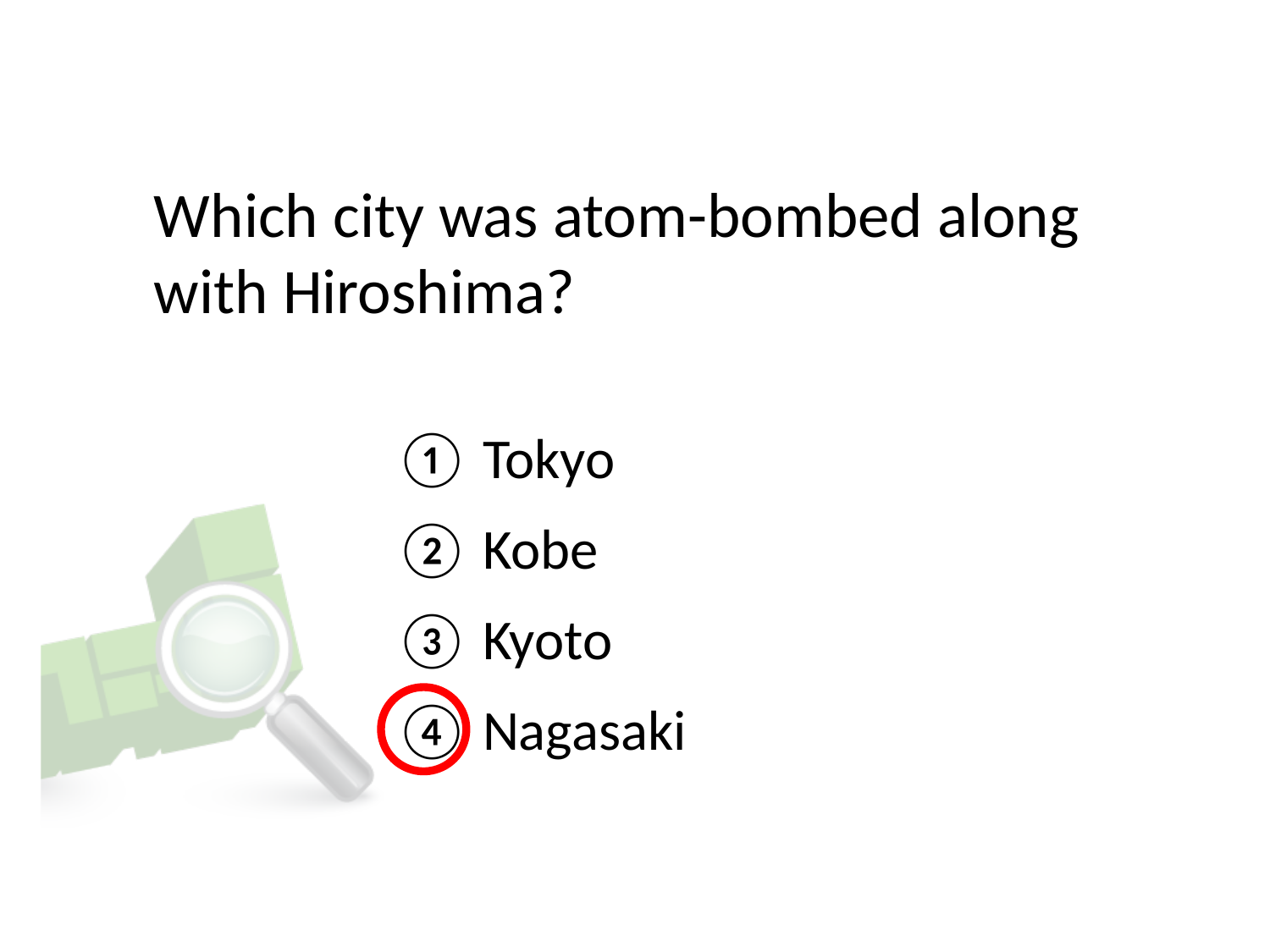

# Which city was atom-bombed along with Hiroshima?
① Tokyo
② Kobe
③ Kyoto
④ Nagasaki